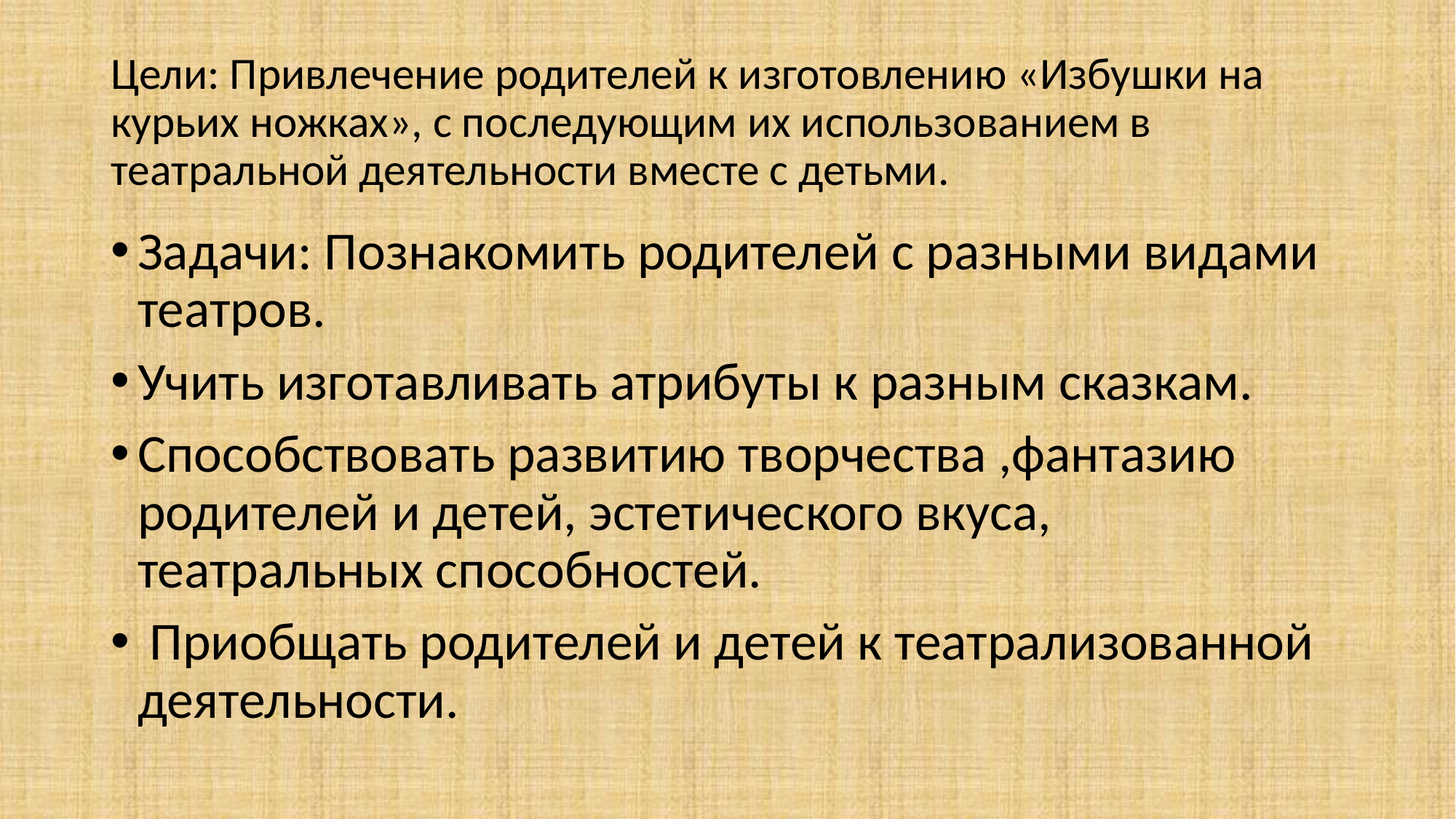

# Цели: Привлечение родителей к изготовлению «Избушки на курьих ножках», с последующим их использованием в театральной деятельности вместе с детьми.
Задачи: Познакомить родителей с разными видами театров.
Учить изготавливать атрибуты к разным сказкам.
Способствовать развитию творчества ,фантазию родителей и детей, эстетического вкуса, театральных способностей.
 Приобщать родителей и детей к театрализованной деятельности.